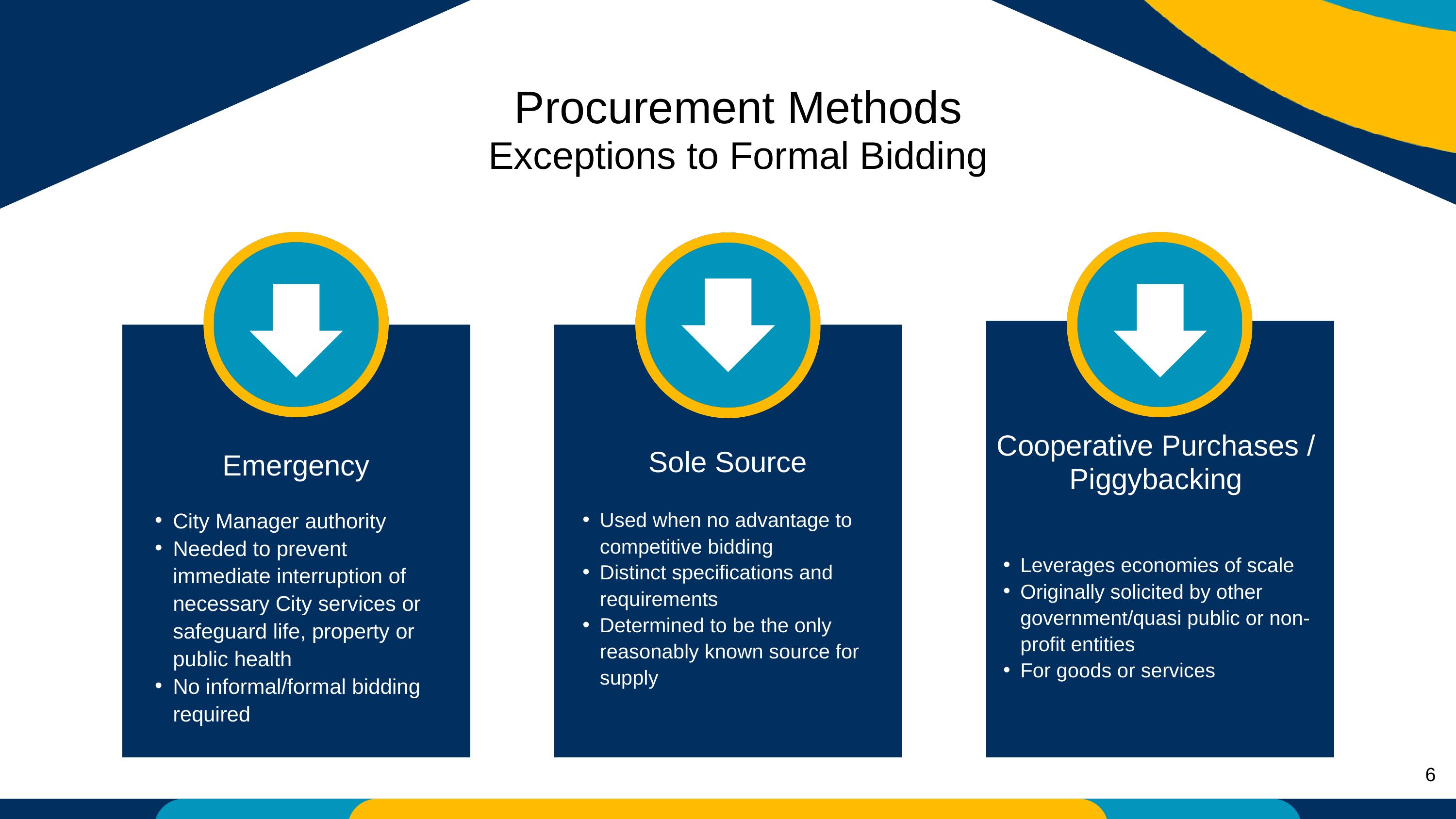

Procurement Methods
Exceptions to Formal Bidding

Cooperative Purchases / Piggybacking
Sole Source
Emergency
City Manager authority
Needed to prevent immediate interruption of necessary City services or safeguard life, property or public health
No informal/formal bidding required

Used when no advantage to competitive bidding
Distinct specifications and requirements
Determined to be the only reasonably known source for supply

Leverages economies of scale
Originally solicited by other government/quasi public or non-profit entities
For goods or services

6